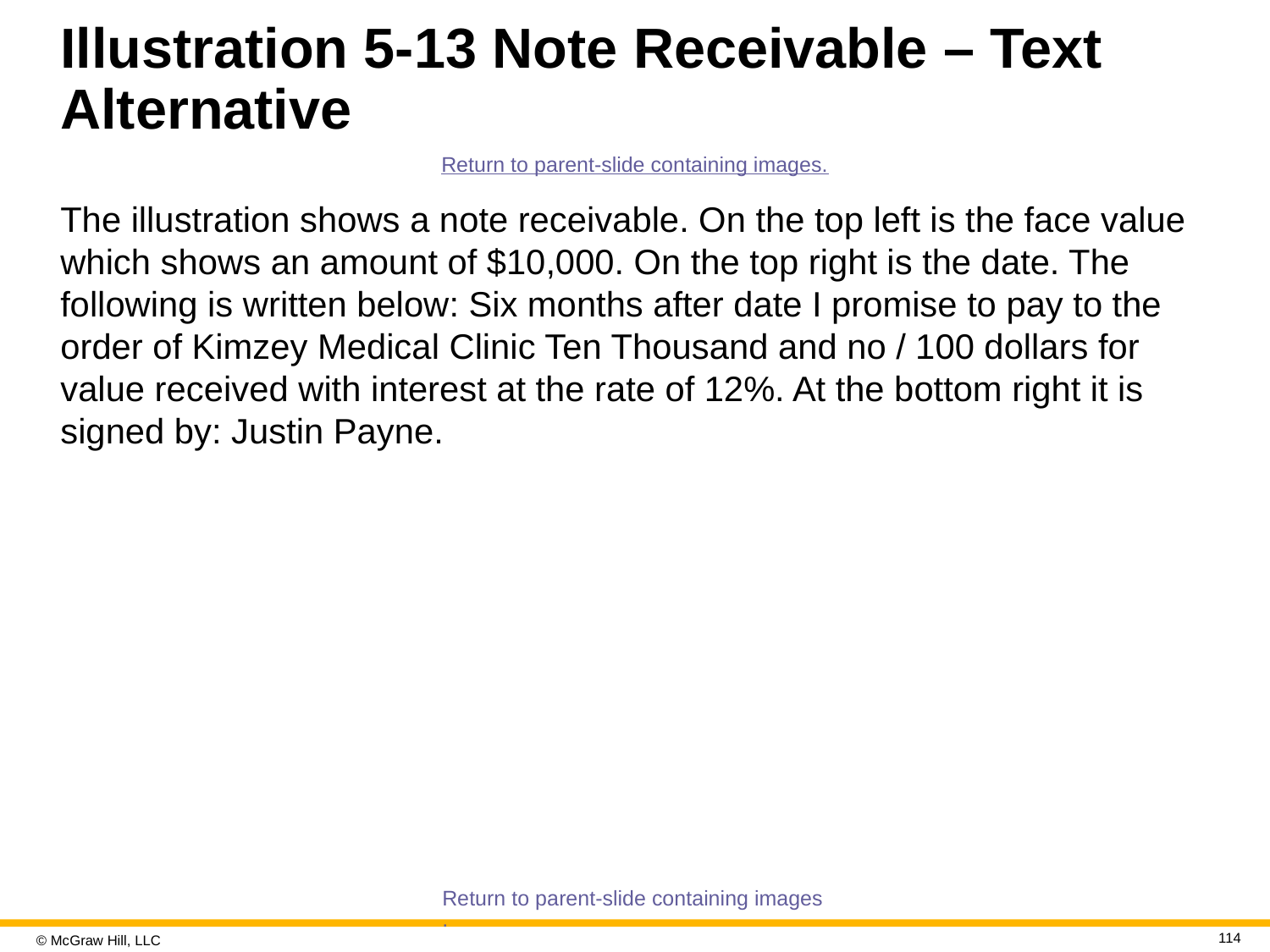

# Illustration 5-13 Note Receivable – Text Alternative
Return to parent-slide containing images.
The illustration shows a note receivable. On the top left is the face value which shows an amount of $10,000. On the top right is the date. The following is written below: Six months after date I promise to pay to the order of Kimzey Medical Clinic Ten Thousand and no / 100 dollars for value received with interest at the rate of 12%. At the bottom right it is signed by: Justin Payne.
Return to parent-slide containing images.
114